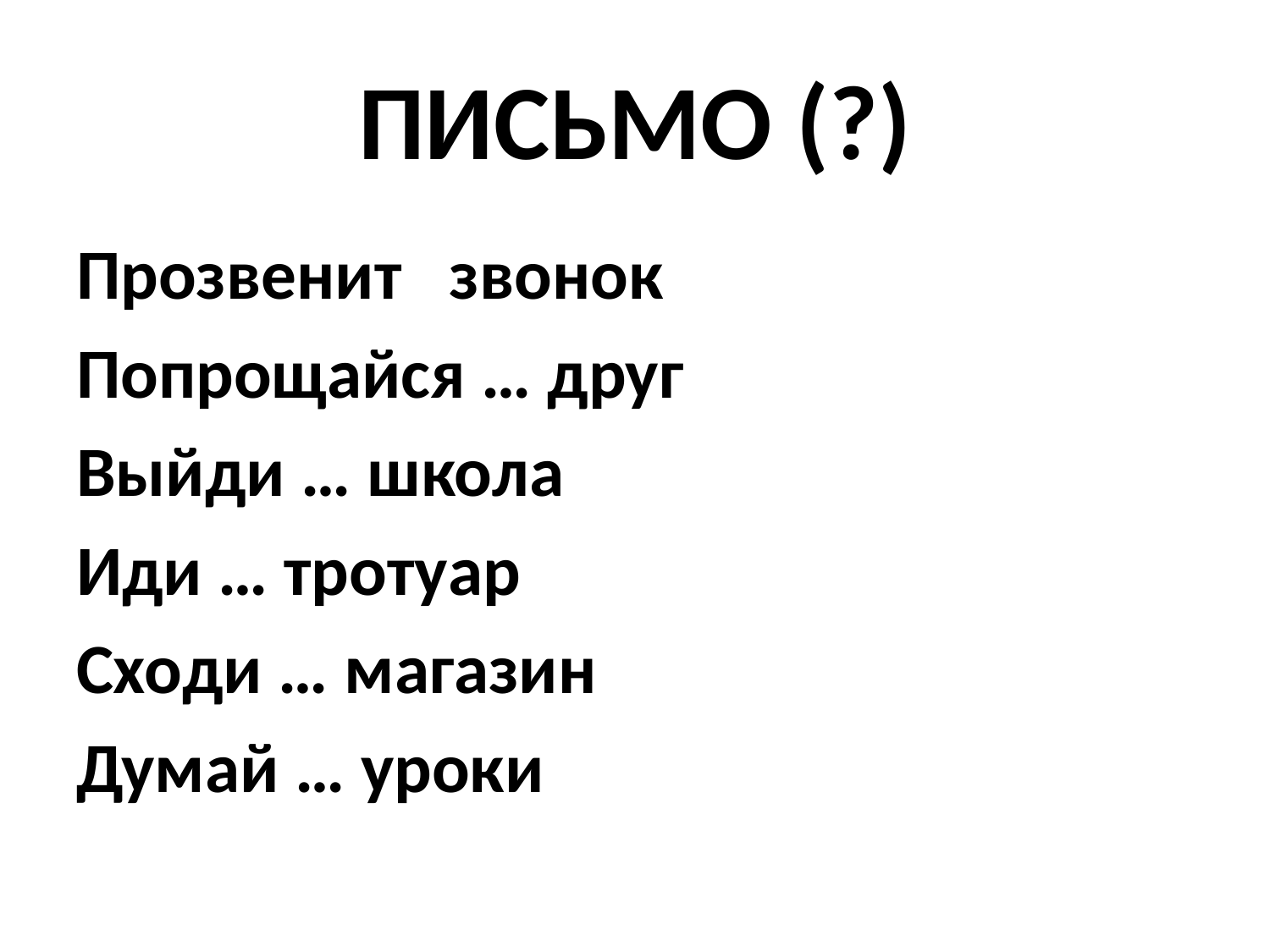

# ПИСЬМО (?)
Прозвенит   звонок
Попрощайся … друг
Выйди … школа
Иди … тротуар
Сходи … магазин
Думай … уроки